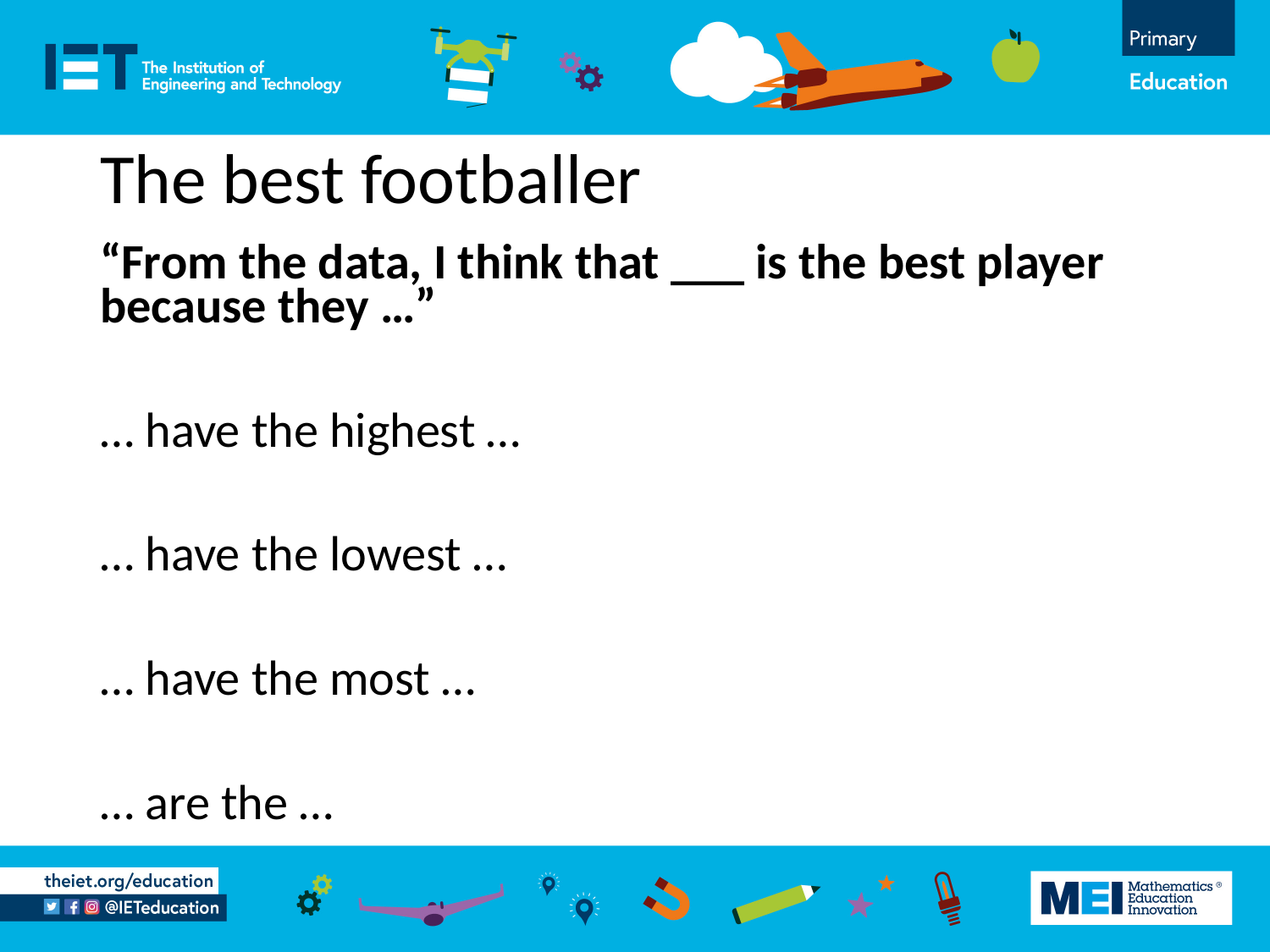

# The best footballer
“From the data, I think that ___ is the best player because they …”

… have the highest …

… have the lowest …

… have the most …

… are the …